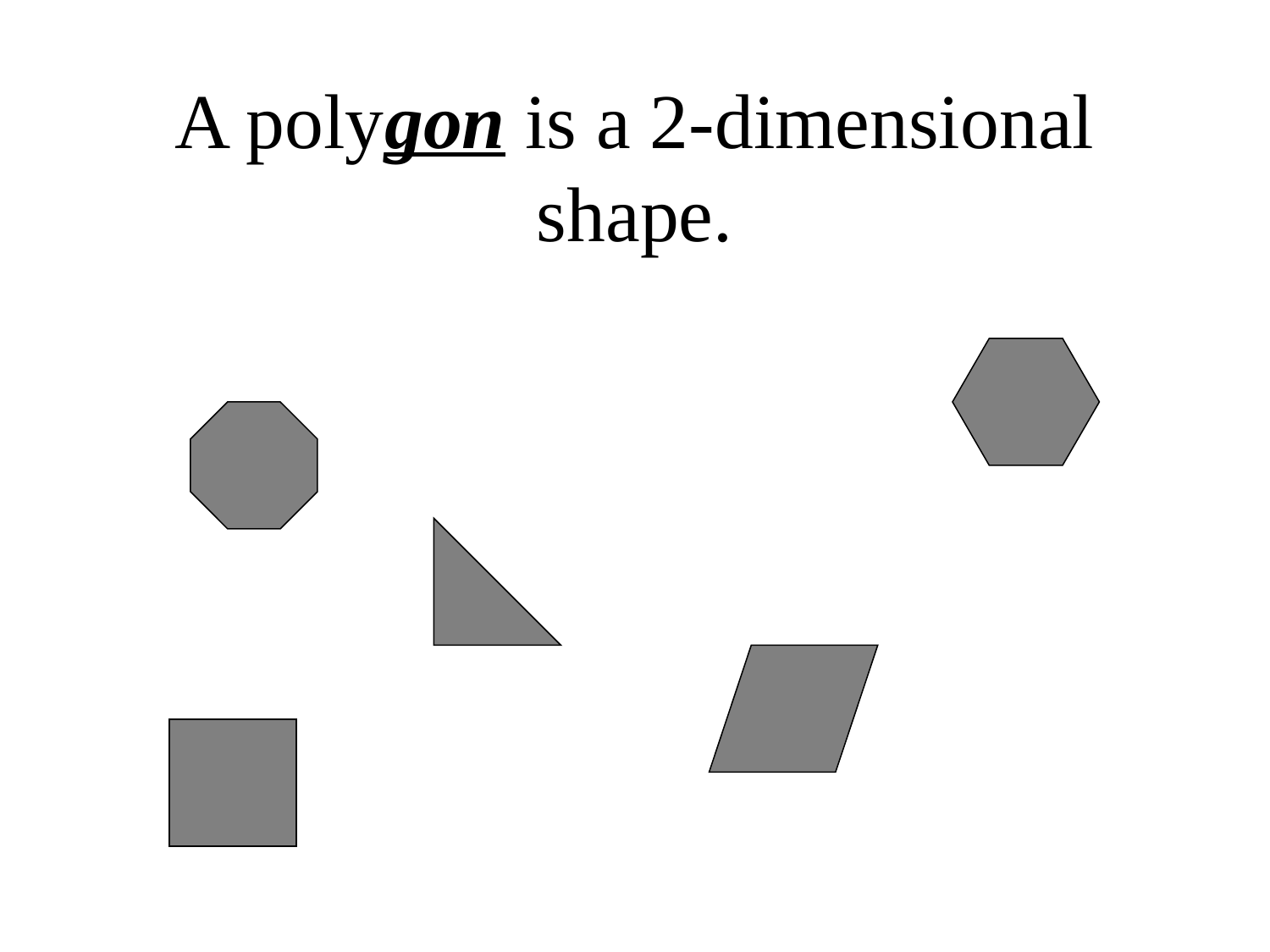

# A polygon is a 2-dimensional shape.